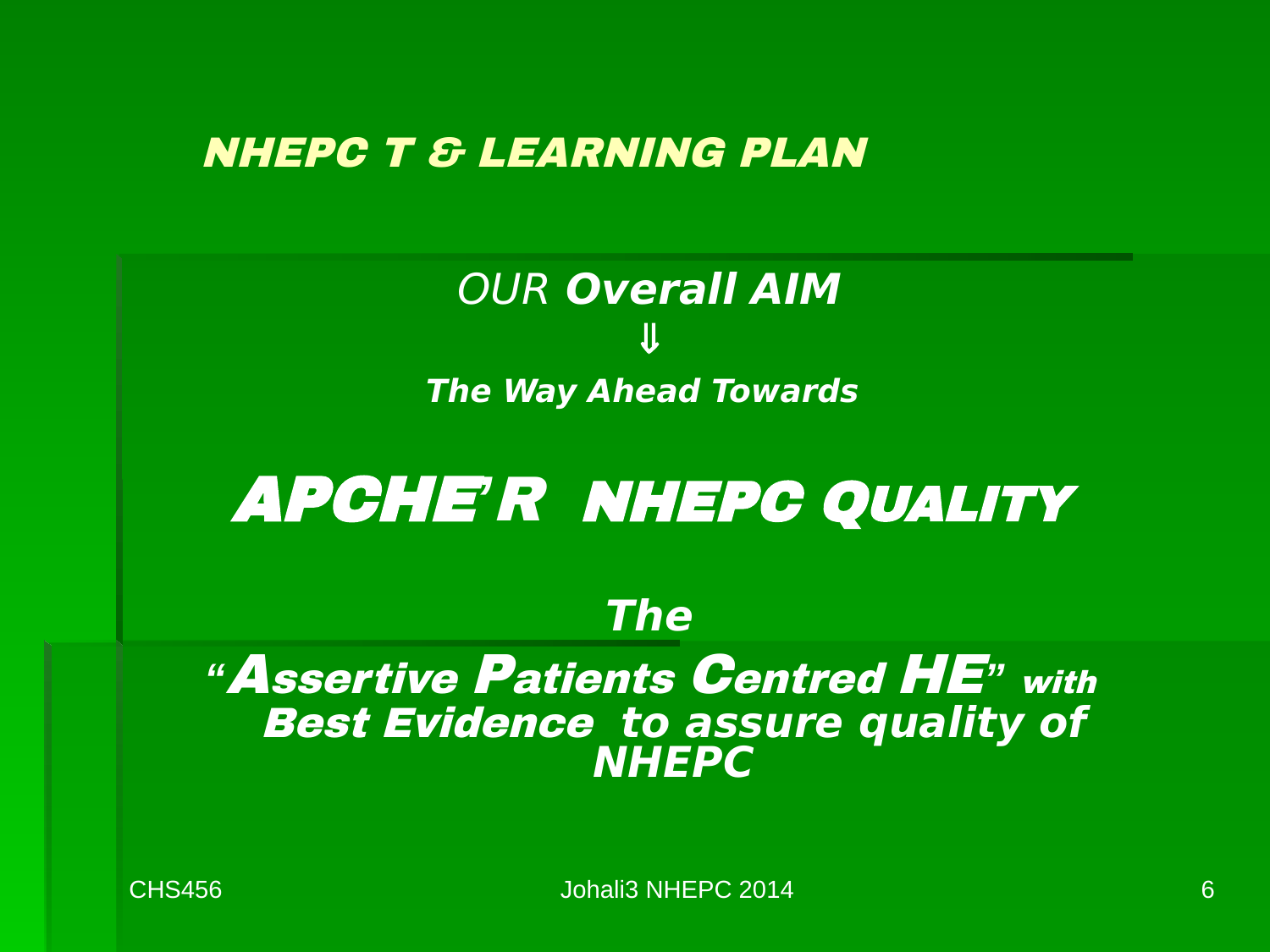

# NHEPC T & LEARNING PLAN

OUR Overall AIM
⇓
The Way Ahead Towards

APCHE’R  NHEPC QUALITY

 The
“Assertive Patients Centred HE” with Best Evidence  to assure quality of NHEPC
CHS456
Johali3 NHEPC 2014
6